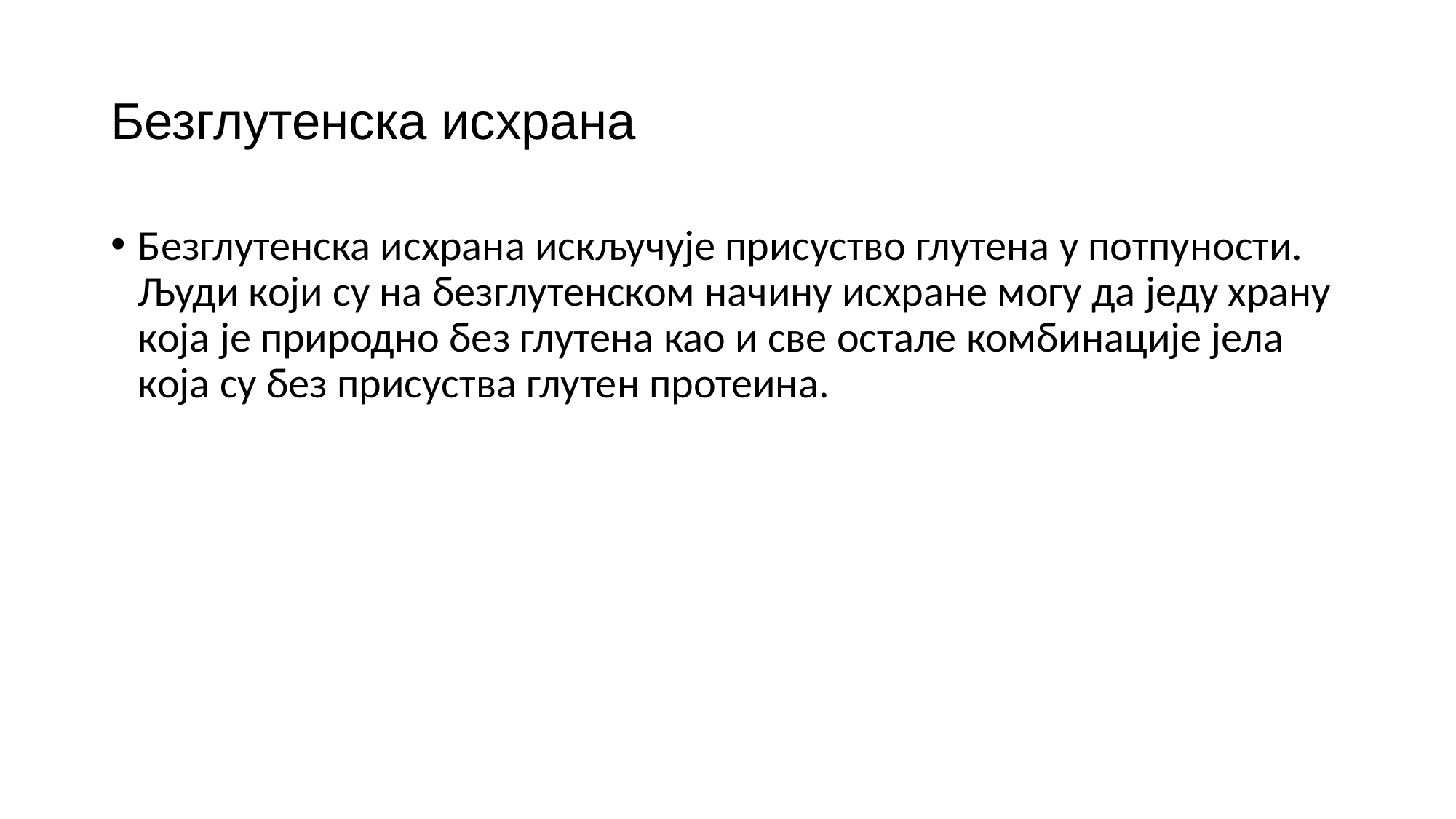

# Безглутенска исхрана
Безглутенска исхрана искључује присуство глутена у потпуности. Људи који су на безглутенском начину исхране могу да једу храну која је природно без глутена као и све остале комбинације јела која су без присуства глутен протеина.